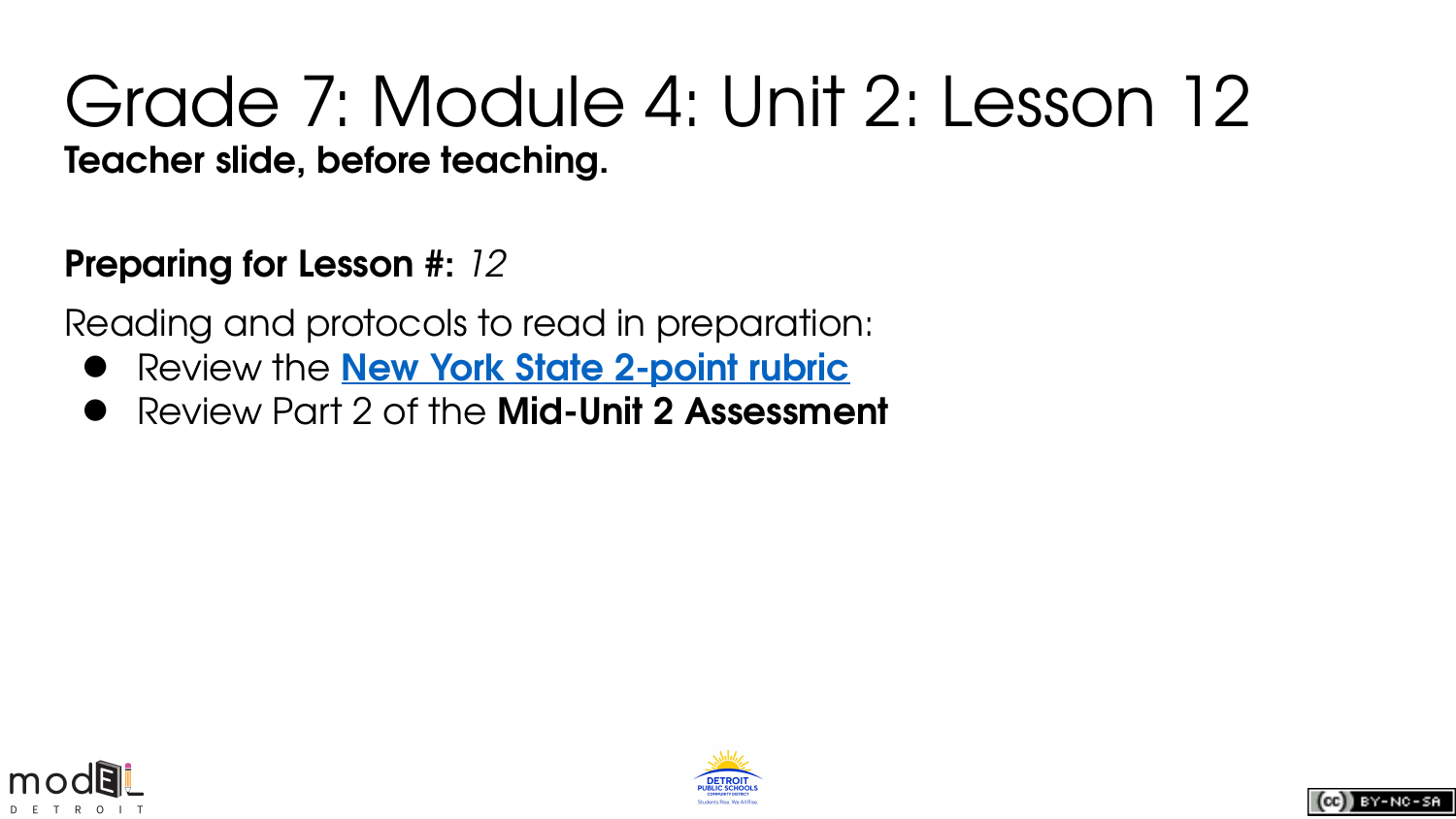

Grade 7: Module 4: Unit 2: Lesson 12
Teacher slide, before teaching.

Preparing for Lesson #: 12
Reading and protocols to read in preparation:
Review the New York State 2-point rubric
Review Part 2 of the Mid-Unit 2 Assessment